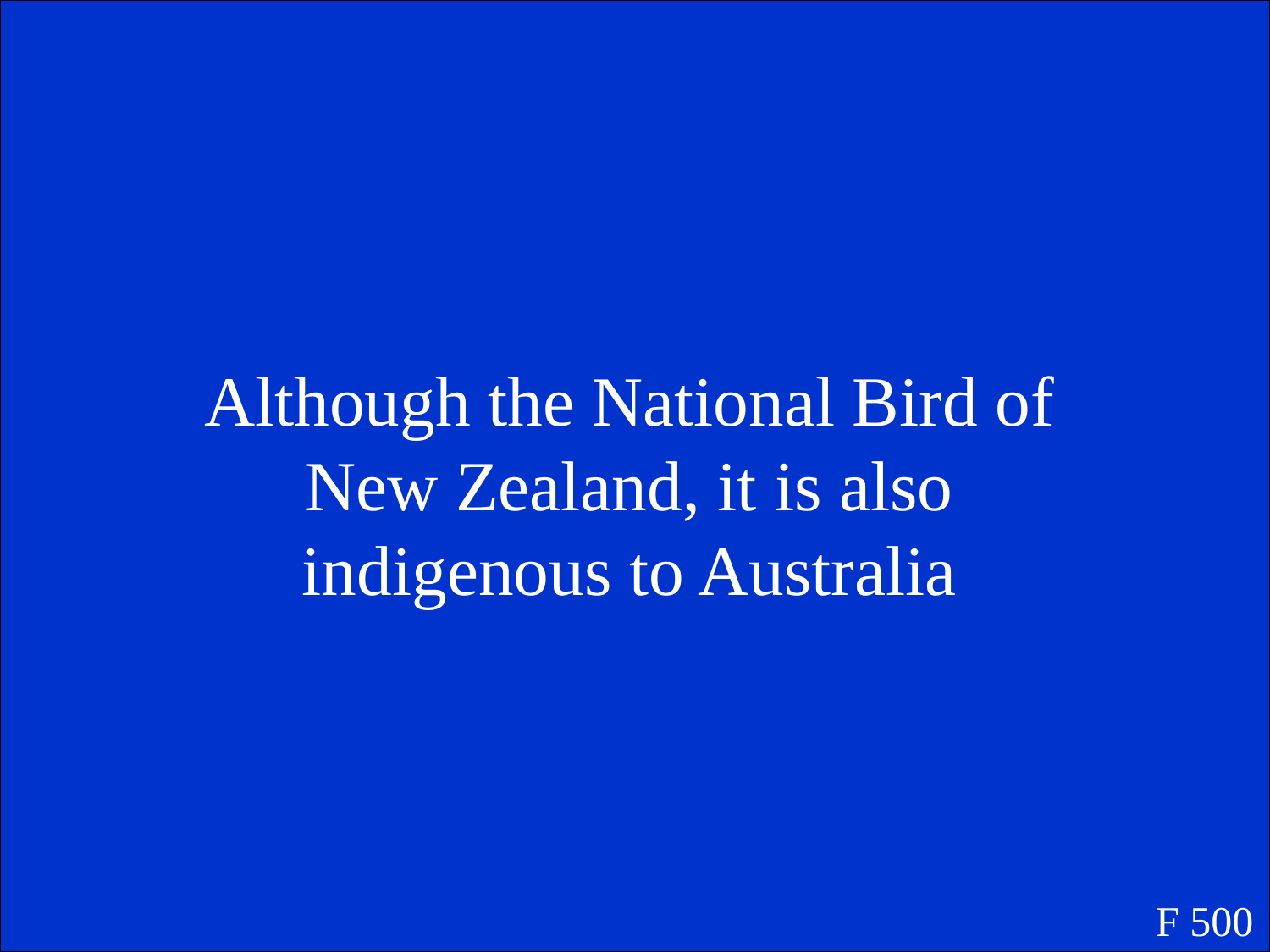

Although the National Bird of New Zealand, it is also indigenous to Australia
F 500